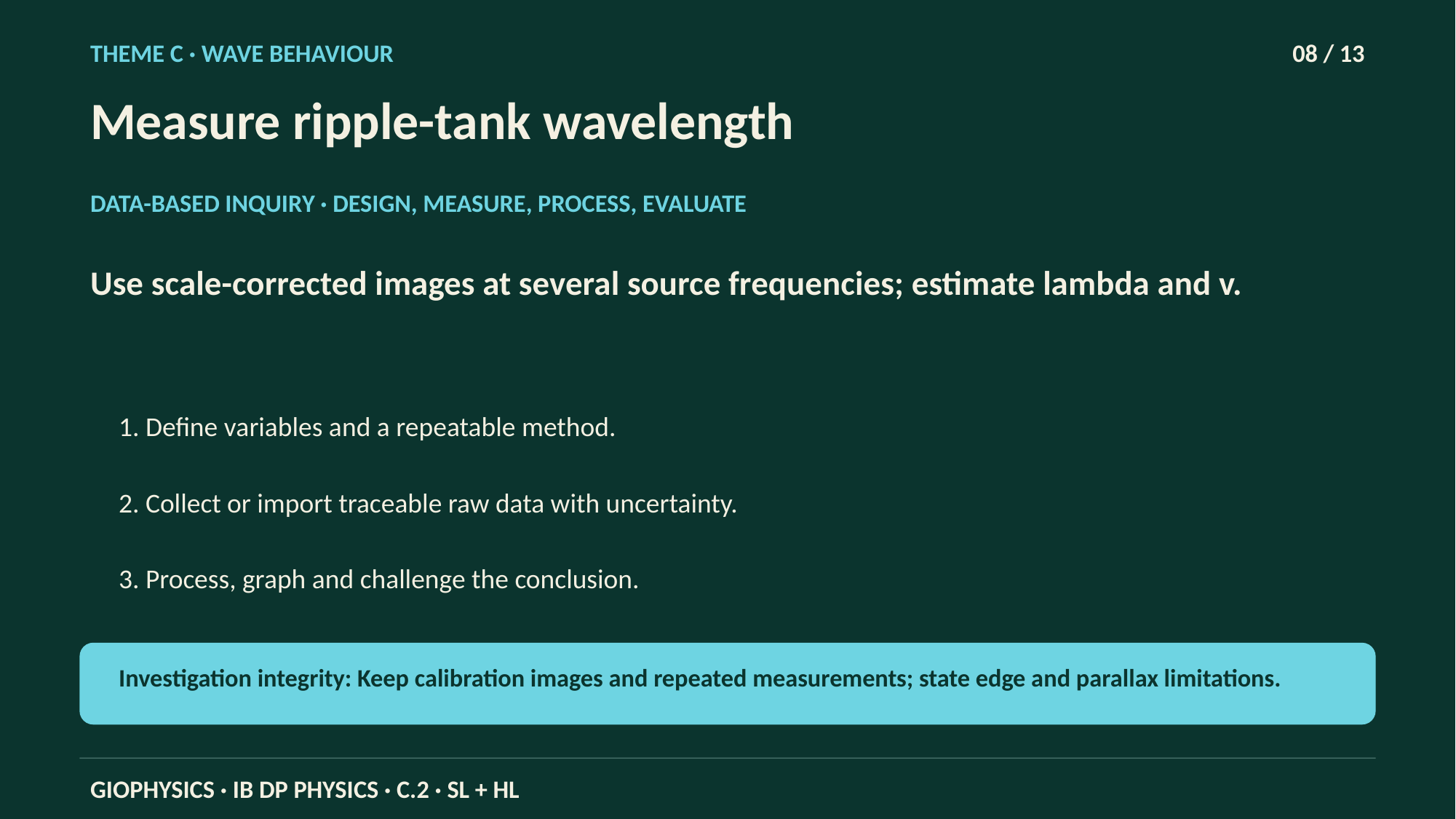

THEME C · WAVE BEHAVIOUR
08 / 13
Measure ripple-tank wavelength
DATA-BASED INQUIRY · DESIGN, MEASURE, PROCESS, EVALUATE
Use scale-corrected images at several source frequencies; estimate lambda and v.
1. Define variables and a repeatable method.
2. Collect or import traceable raw data with uncertainty.
3. Process, graph and challenge the conclusion.

Investigation integrity: Keep calibration images and repeated measurements; state edge and parallax limitations.

GIOPHYSICS · IB DP PHYSICS · C.2 · SL + HL